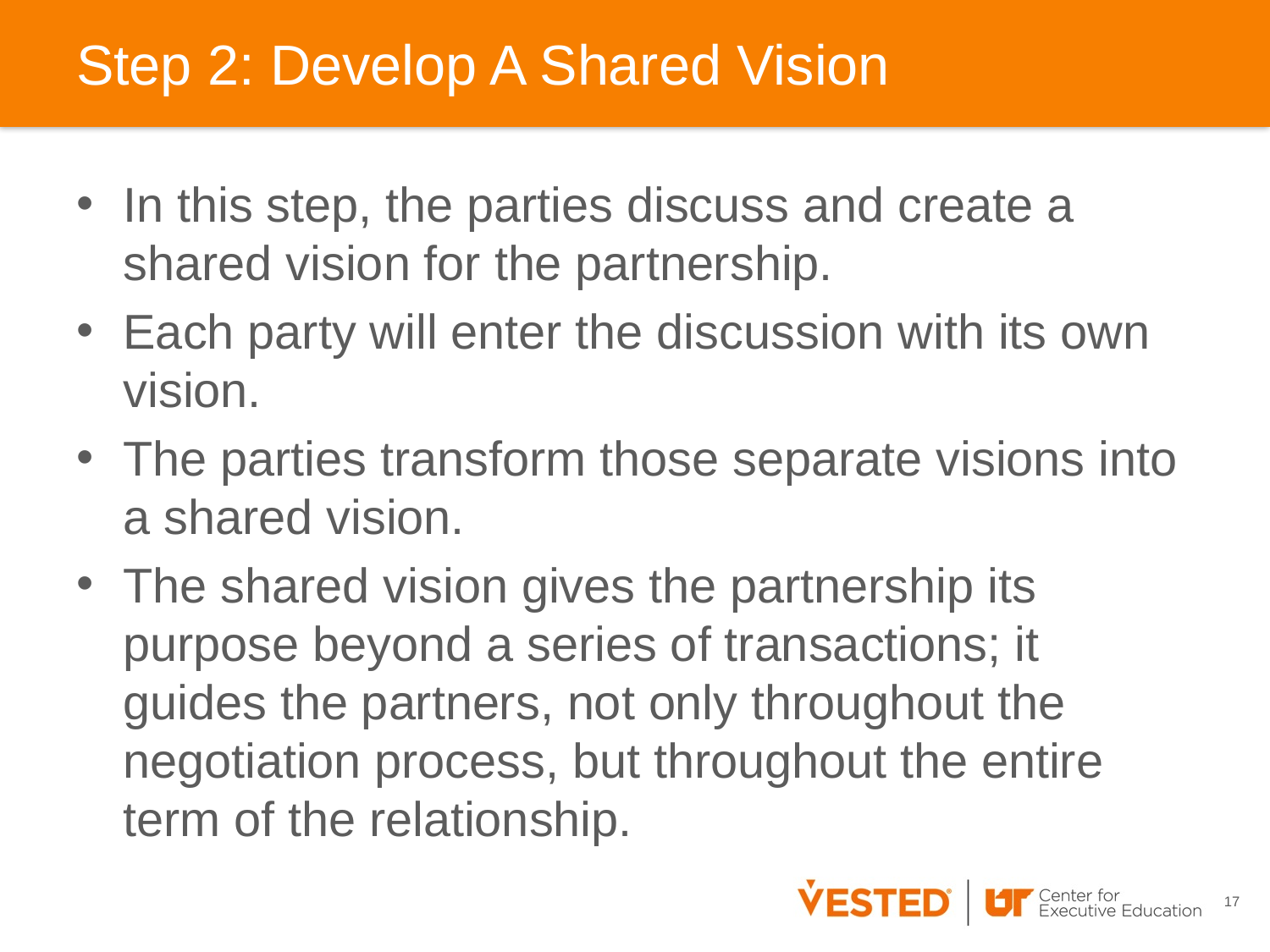

# Step 2: Develop A Shared Vision
In this step, the parties discuss and create a shared vision for the partnership.
Each party will enter the discussion with its own vision.
The parties transform those separate visions into a shared vision.
The shared vision gives the partnership its purpose beyond a series of transactions; it guides the partners, not only throughout the negotiation process, but throughout the entire term of the relationship.
17